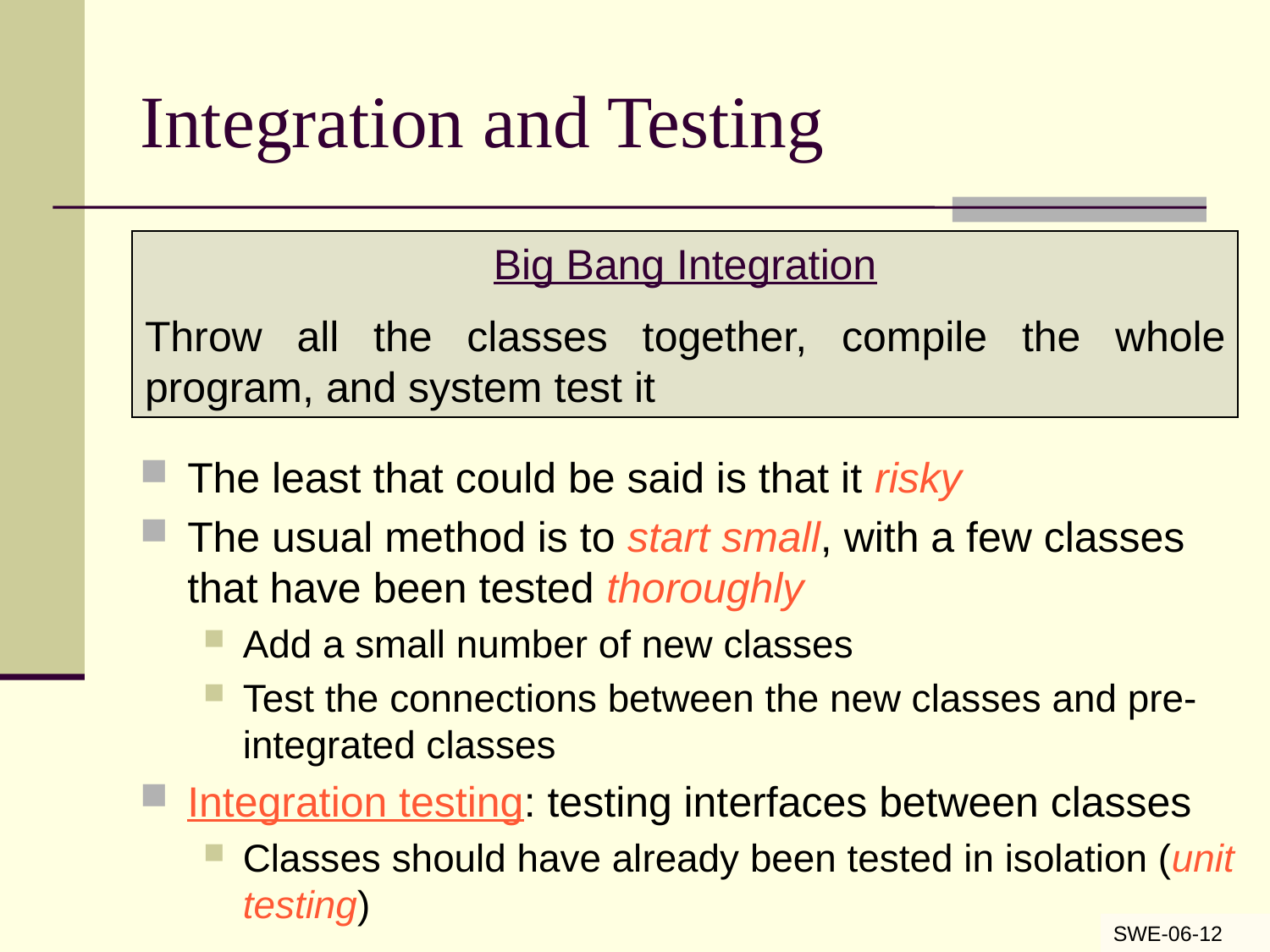

# Integration and Testing
Big Bang Integration
Throw all the classes together, compile the whole program, and system test it
The least that could be said is that it risky
The usual method is to start small, with a few classes that have been tested thoroughly
Add a small number of new classes
Test the connections between the new classes and pre-integrated classes
Integration testing: testing interfaces between classes
Classes should have already been tested in isolation (unit testing)